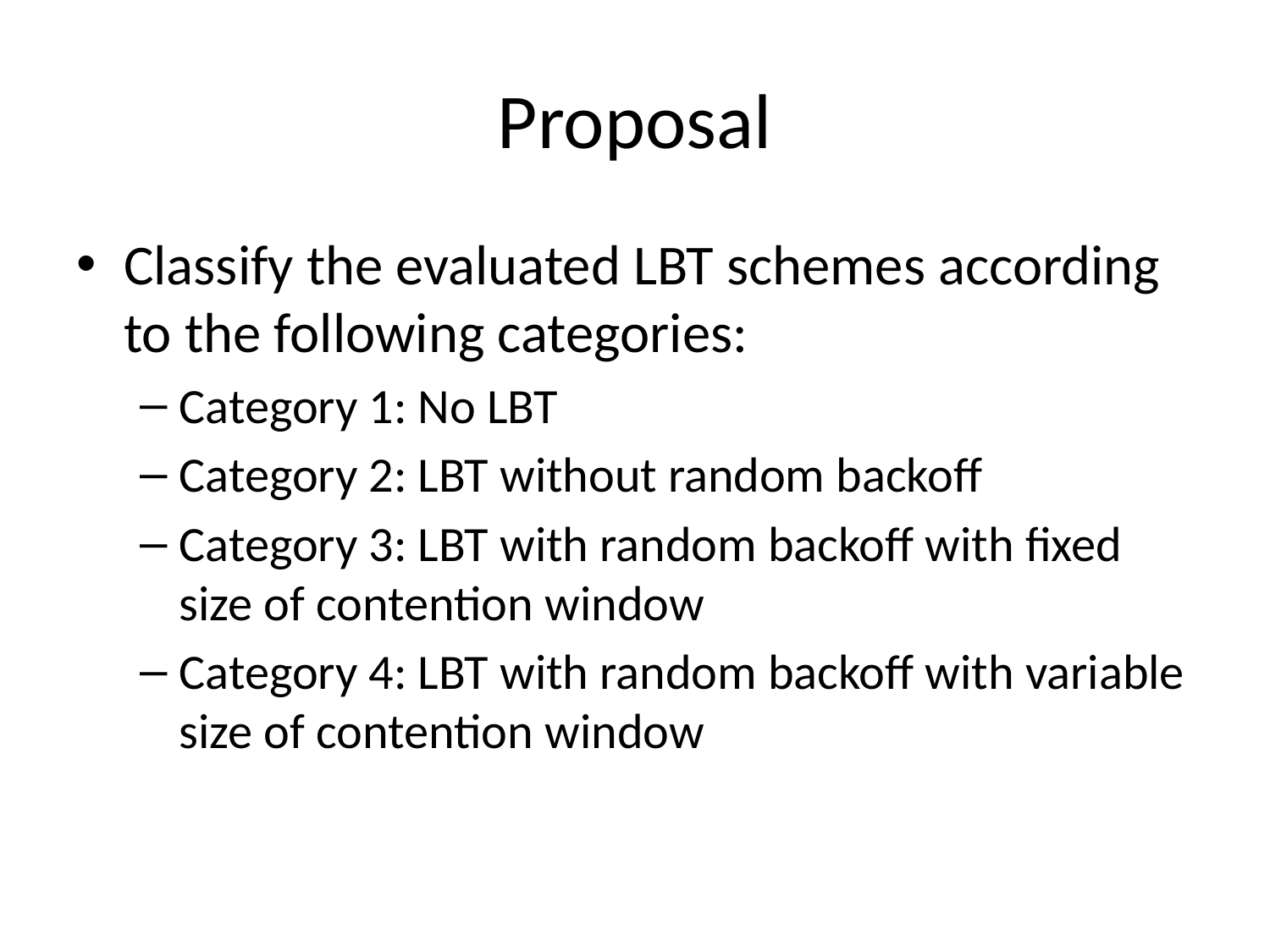

# Proposal
Classify the evaluated LBT schemes according to the following categories:
Category 1: No LBT
Category 2: LBT without random backoff
Category 3: LBT with random backoff with fixed size of contention window
Category 4: LBT with random backoff with variable size of contention window